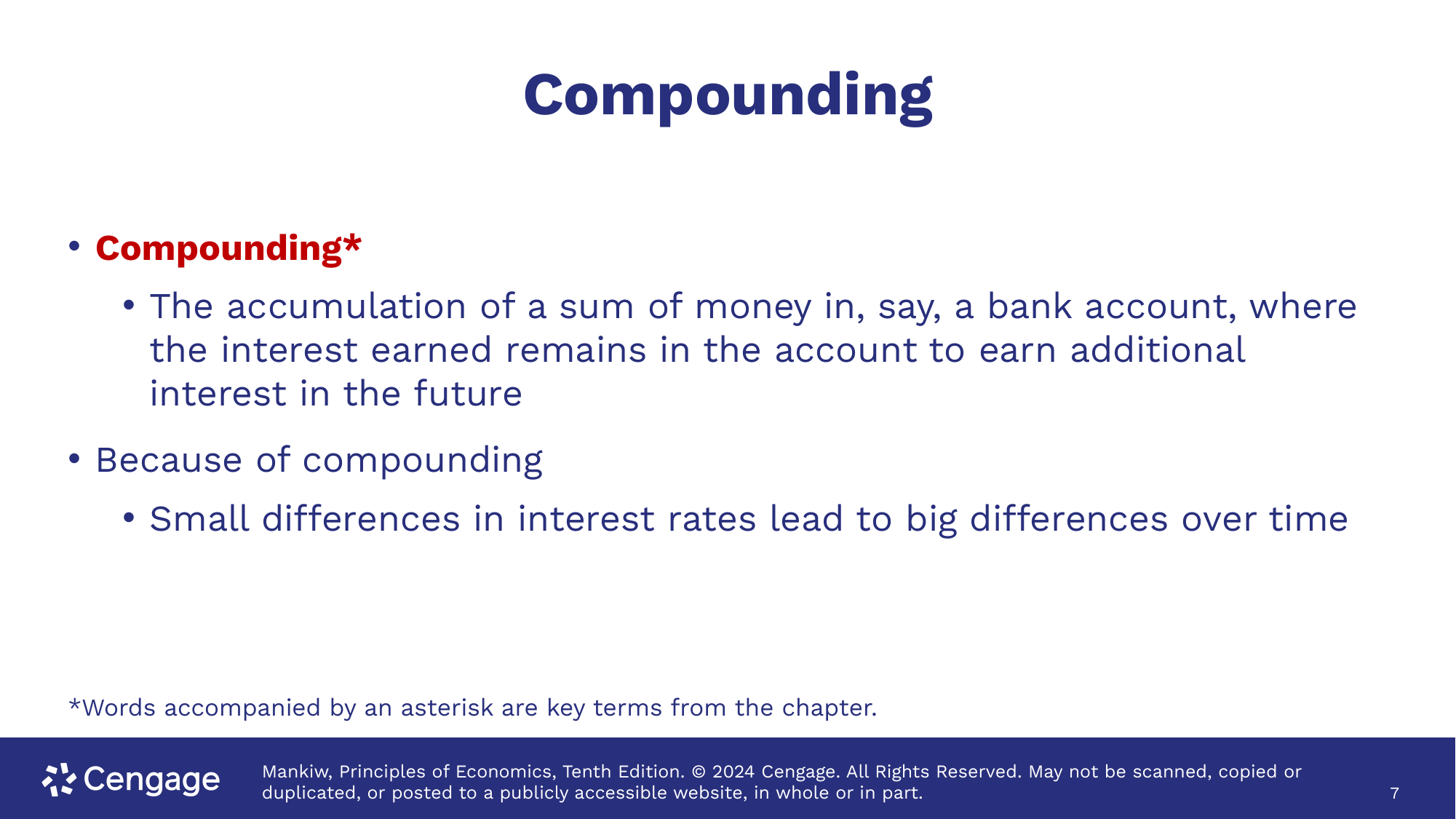

# Compounding
Compounding*
The accumulation of a sum of money in, say, a bank account, where the interest earned remains in the account to earn additional interest in the future
Because of compounding
Small differences in interest rates lead to big differences over time
*Words accompanied by an asterisk are key terms from the chapter.